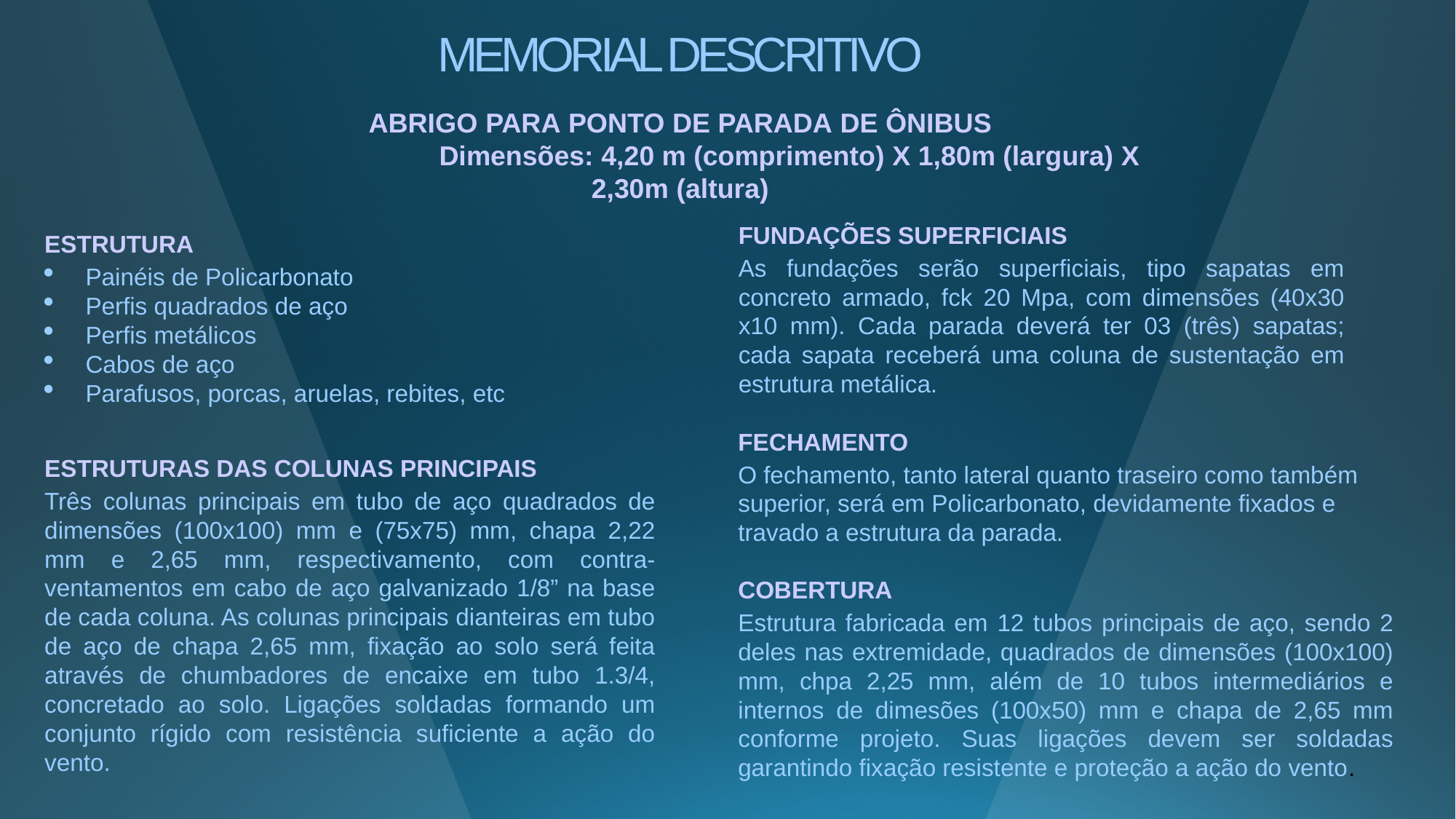

MEMORIAL DESCRITIVO
ABRIGO PARA PONTO DE PARADA DE ÔNIBUS
		Dimensões: 4,20 m (comprimento) X 1,80m (largura) X 2,30m (altura)

FUNDAÇÕES SUPERFICIAIS

As fundações serão superficiais, tipo sapatas em concreto armado, fck 20 Mpa, com dimensões (40x30 x10 mm). Cada parada deverá ter 03 (três) sapatas; cada sapata receberá uma coluna de sustentação em estrutura metálica.
ESTRUTURA

Painéis de Policarbonato
Perfis quadrados de aço
Perfis metálicos
Cabos de aço
Parafusos, porcas, aruelas, rebites, etc
FECHAMENTO

O fechamento, tanto lateral quanto traseiro como também superior, será em Policarbonato, devidamente fixados e travado a estrutura da parada.
ESTRUTURAS DAS COLUNAS PRINCIPAIS

Três colunas principais em tubo de aço quadrados de dimensões (100x100) mm e (75x75) mm, chapa 2,22 mm e 2,65 mm, respectivamento, com contra-ventamentos em cabo de aço galvanizado 1/8” na base de cada coluna. As colunas principais dianteiras em tubo de aço de chapa 2,65 mm, fixação ao solo será feita através de chumbadores de encaixe em tubo 1.3/4, concretado ao solo. Ligações soldadas formando um conjunto rígido com resistência suficiente a ação do vento.
COBERTURA

Estrutura fabricada em 12 tubos principais de aço, sendo 2 deles nas extremidade, quadrados de dimensões (100x100) mm, chpa 2,25 mm, além de 10 tubos intermediários e internos de dimesões (100x50) mm e chapa de 2,65 mm conforme projeto. Suas ligações devem ser soldadas garantindo fixação resistente e proteção a ação do vento.